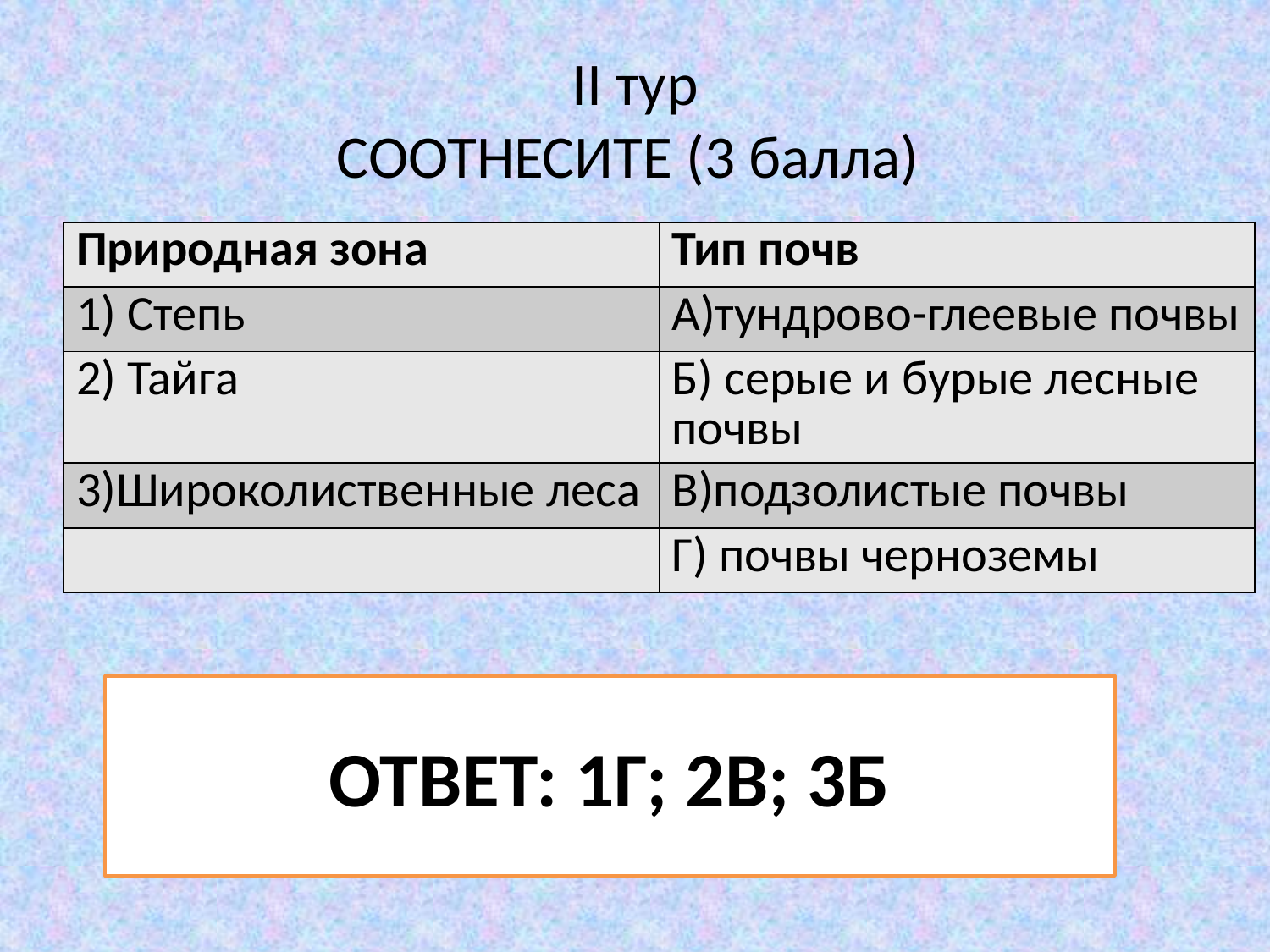

# II тур СООТНЕСИТЕ (3 балла)
| Природная зона | Тип почв |
| --- | --- |
| 1) Степь | А)тундрово-глеевые почвы |
| 2) Тайга | Б) серые и бурые лесные почвы |
| 3)Широколиственные леса | В)подзолистые почвы |
|  | Г) почвы черноземы |
ОТВЕТ: 1Г; 2В; 3Б